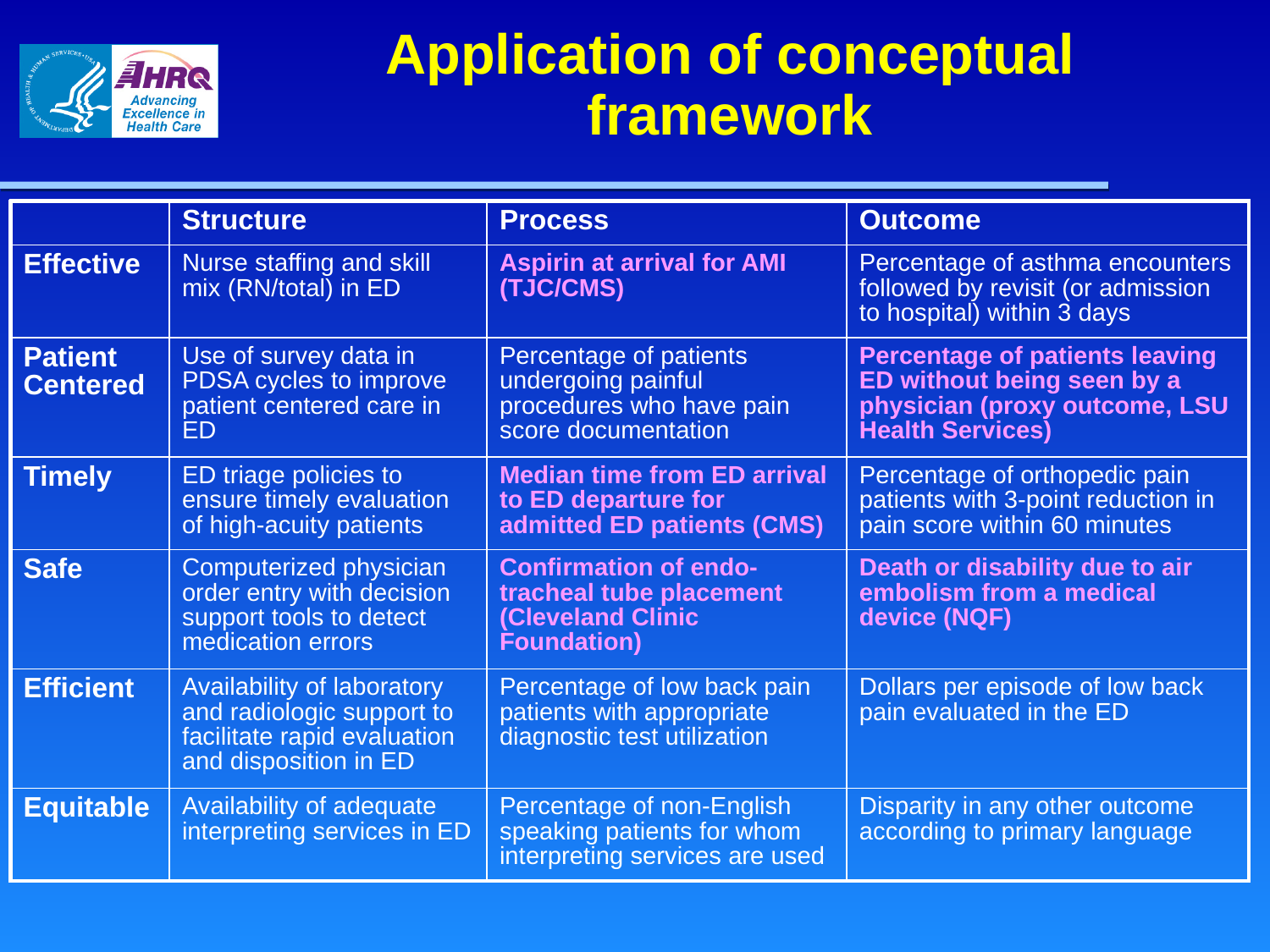

# Application of conceptual framework
|  | Structure | Process | Outcome |
| --- | --- | --- | --- |
| Effective | Nurse staffing and skill mix (RN/total) in ED | Aspirin at arrival for AMI (TJC/CMS) | Percentage of asthma encounters followed by revisit (or admission to hospital) within 3 days |
| Patient Centered | Use of survey data in PDSA cycles to improve patient centered care in ED | Percentage of patients undergoing painful procedures who have pain score documentation | Percentage of patients leaving ED without being seen by a physician (proxy outcome, LSU Health Services) |
| Timely | ED triage policies to ensure timely evaluation of high-acuity patients | Median time from ED arrival to ED departure for admitted ED patients (CMS) | Percentage of orthopedic pain patients with 3-point reduction in pain score within 60 minutes |
| Safe | Computerized physician order entry with decision support tools to detect medication errors | Confirmation of endo-tracheal tube placement (Cleveland Clinic Foundation) | Death or disability due to air embolism from a medical device (NQF) |
| Efficient | Availability of laboratory and radiologic support to facilitate rapid evaluation and disposition in ED | Percentage of low back pain patients with appropriate diagnostic test utilization | Dollars per episode of low back pain evaluated in the ED |
| Equitable | Availability of adequate interpreting services in ED | Percentage of non-English speaking patients for whom interpreting services are used | Disparity in any other outcome according to primary language |